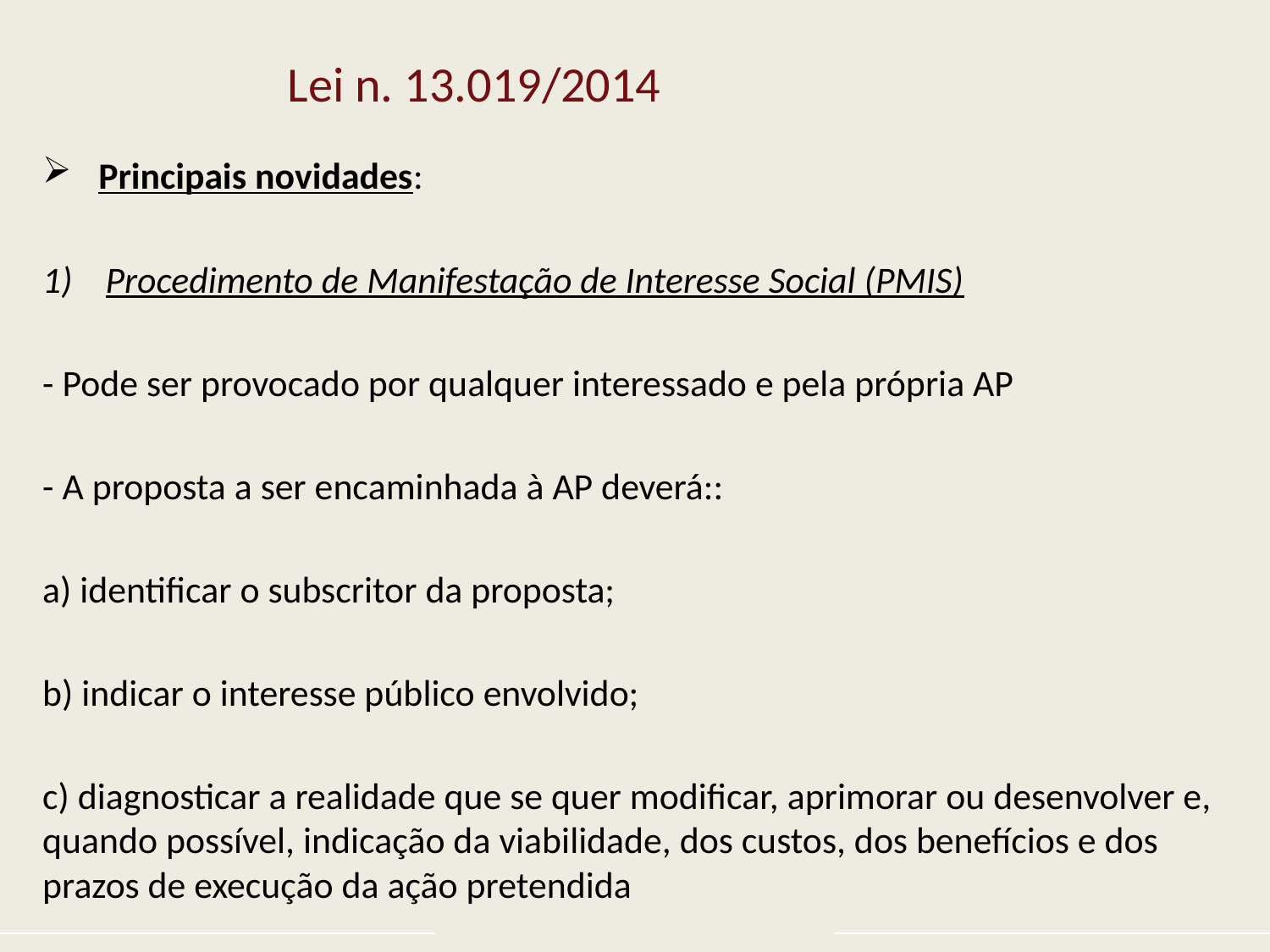

# Lei n. 13.019/2014
Principais novidades:

Procedimento de Manifestação de Interesse Social (PMIS)

- Pode ser provocado por qualquer interessado e pela própria AP

- A proposta a ser encaminhada à AP deverá::

a) identificar o subscritor da proposta;

b) indicar o interesse público envolvido;

c) diagnosticar a realidade que se quer modificar, aprimorar ou desenvolver e, quando possível, indicação da viabilidade, dos custos, dos benefícios e dos prazos de execução da ação pretendida